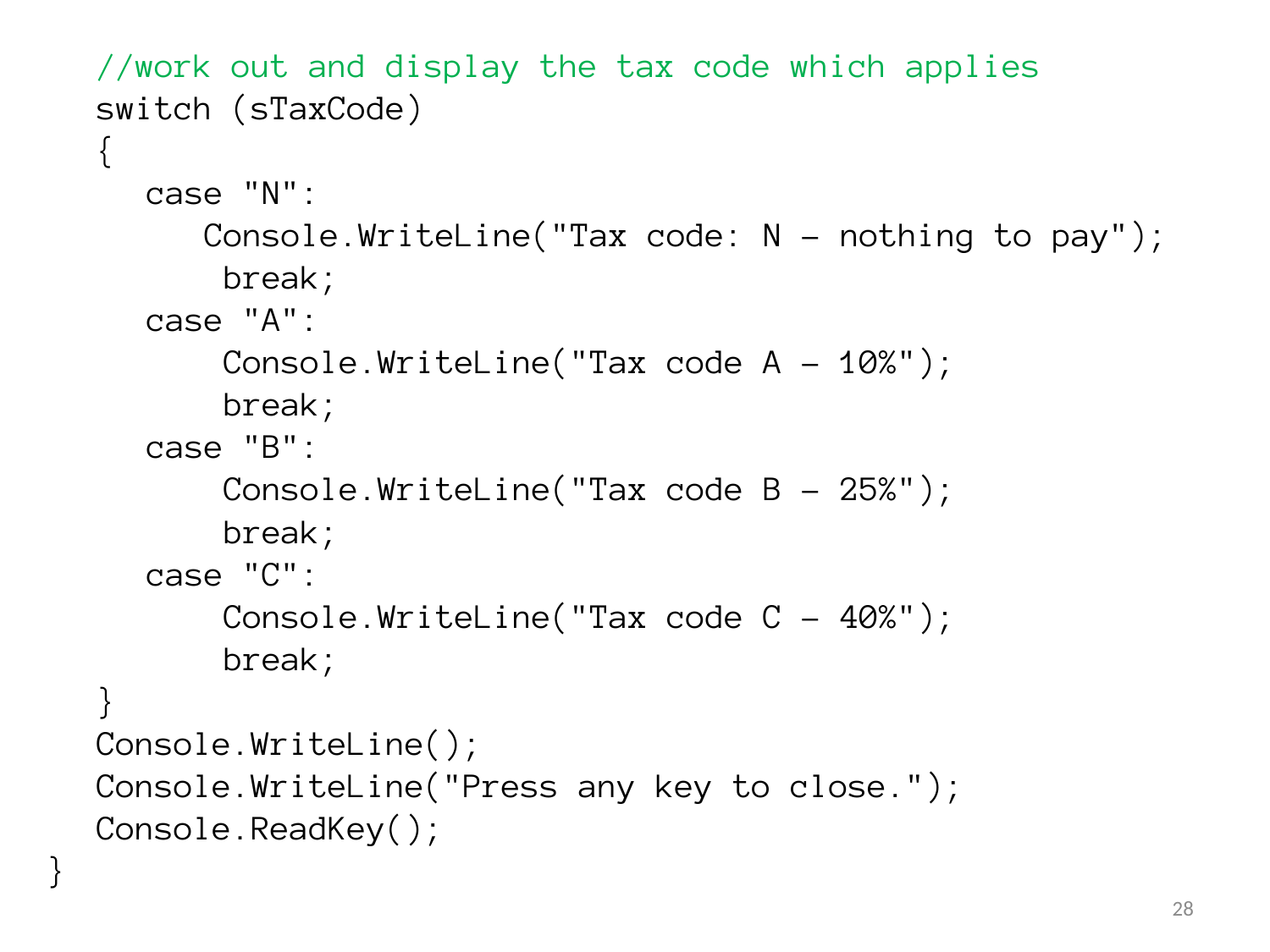

//work out and display the tax code which applies
switch (sTaxCode)
{
case "N":
   Console.WriteLine("Tax code: N - nothing to pay");
    break;
case "A":
    Console.WriteLine("Tax code A - 10%");
    break;
case "B":
    Console.WriteLine("Tax code B - 25%");
    break;
case "C":
    Console.WriteLine("Tax code C - 40%");
    break;
}
Console.WriteLine();
Console.WriteLine("Press any key to close.");
Console.ReadKey();
}
28